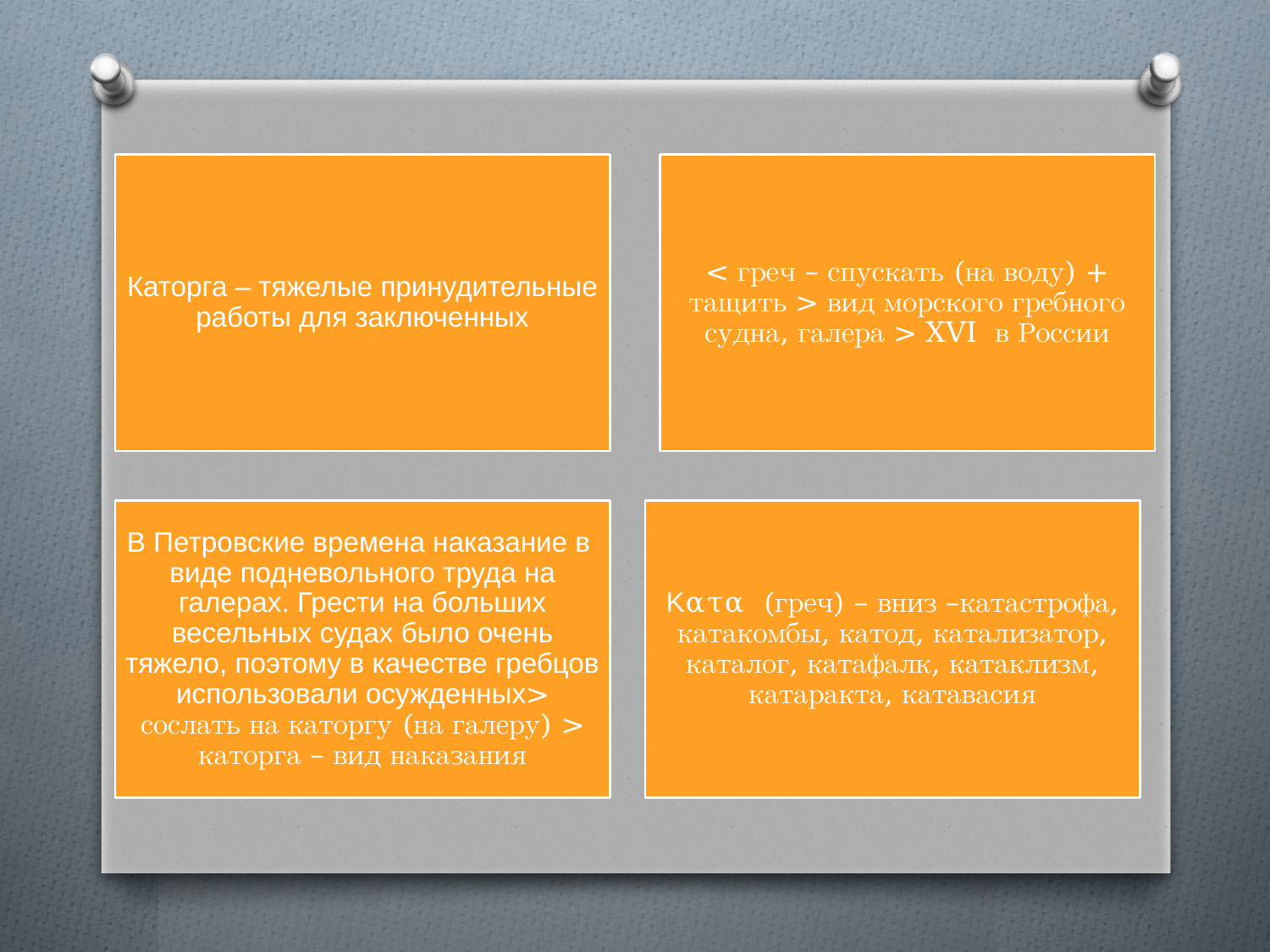

Каторга – тяжелые принудительные работы для заключенных
< греч – спускать (на воду) + тащить > вид морского гребного судна, галера > XVI  в России
В Петровские времена наказание в  виде подневольного труда на галерах. Грести на больших весельных судах было очень тяжело, поэтому в качестве гребцов использовали осужденных> сослать на каторгу (на галеру) > каторга – вид наказания
Kατα  (греч) – вниз –катастрофа, катакомбы, катод, катализатор, каталог, катафалк, катаклизм, катаракта, катавасия